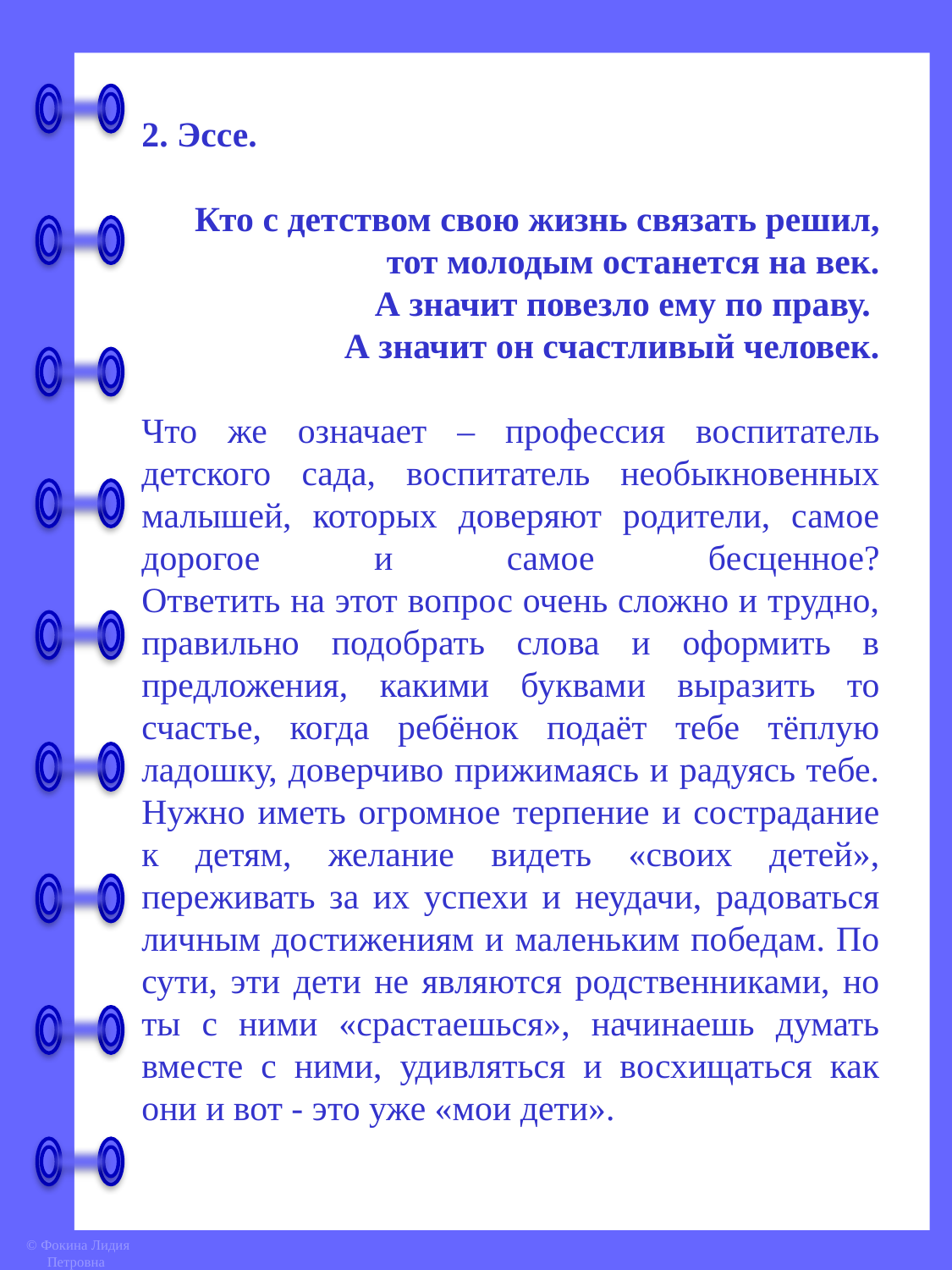

2. Эссе.

Кто с детством свою жизнь связать решил,
 тот молодым останется на век.
 А значит повезло ему по праву.
А значит он счастливый человек.

Что же означает – профессия воспитатель детского сада, воспитатель необыкновенных малышей, которых доверяют родители, самое дорогое и самое бесценное?
Ответить на этот вопрос очень сложно и трудно, правильно подобрать слова и оформить в предложения, какими буквами выразить то счастье, когда ребёнок подаёт тебе тёплую ладошку, доверчиво прижимаясь и радуясь тебе. Нужно иметь огромное терпение и сострадание к детям, желание видеть «своих детей», переживать за их успехи и неудачи, радоваться личным достижениям и маленьким победам. По сути, эти дети не являются родственниками, но ты с ними «срастаешься», начинаешь думать вместе с ними, удивляться и восхищаться как они и вот - это уже «мои дети».